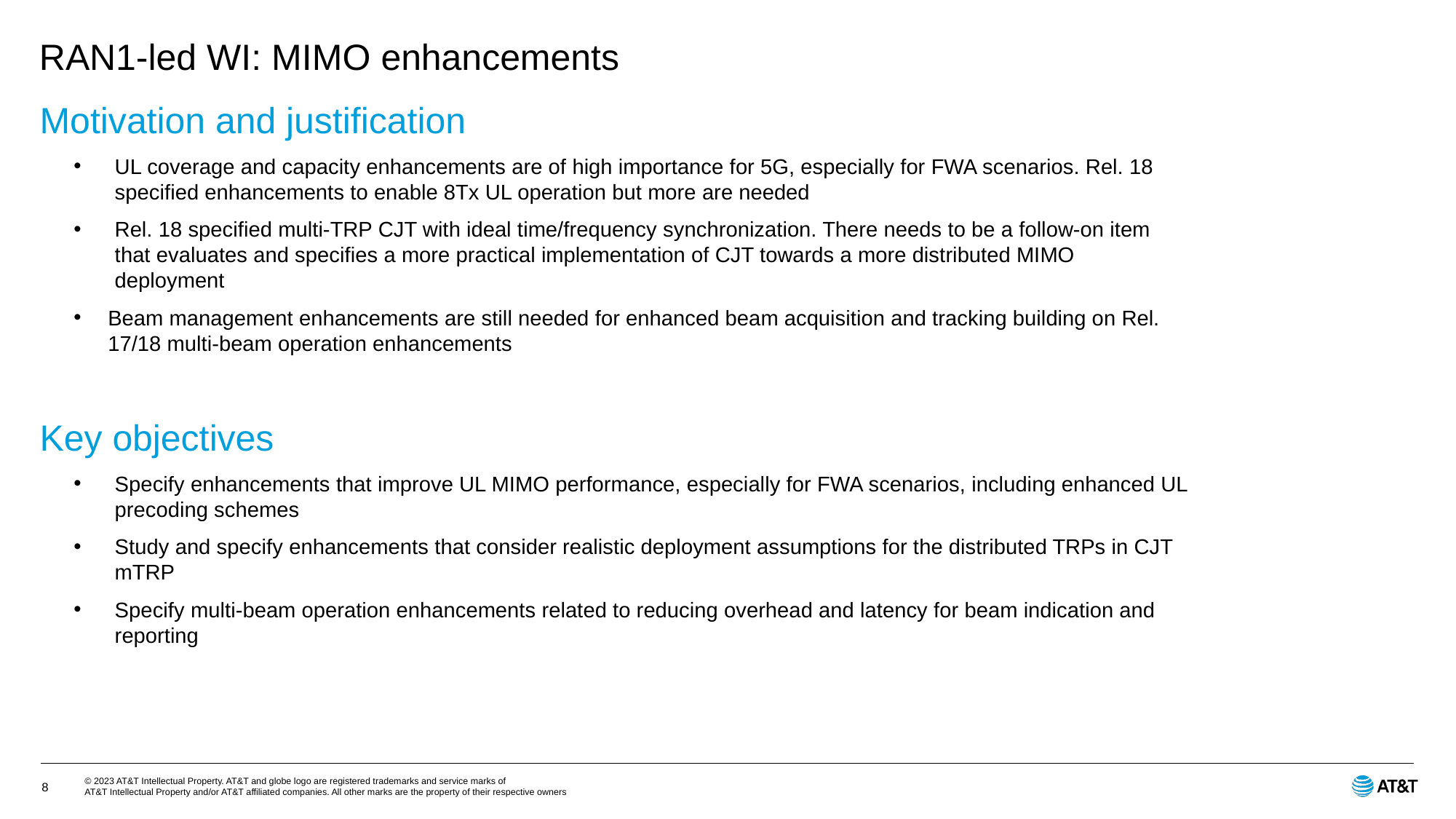

# RAN1-led WI: MIMO enhancements
Motivation and justification
UL coverage and capacity enhancements are of high importance for 5G, especially for FWA scenarios. Rel. 18 specified enhancements to enable 8Tx UL operation but more are needed
Rel. 18 specified multi-TRP CJT with ideal time/frequency synchronization. There needs to be a follow-on item that evaluates and specifies a more practical implementation of CJT towards a more distributed MIMO deployment
Beam management enhancements are still needed for enhanced beam acquisition and tracking building on Rel. 17/18 multi-beam operation enhancements

Key objectives
Specify enhancements that improve UL MIMO performance, especially for FWA scenarios, including enhanced UL precoding schemes
Study and specify enhancements that consider realistic deployment assumptions for the distributed TRPs in CJT mTRP
Specify multi-beam operation enhancements related to reducing overhead and latency for beam indication and reporting

8
© 2023 AT&T Intellectual Property. AT&T and globe logo are registered trademarks and service marks of
AT&T Intellectual Property and/or AT&T affiliated companies. All other marks are the property of their respective owners